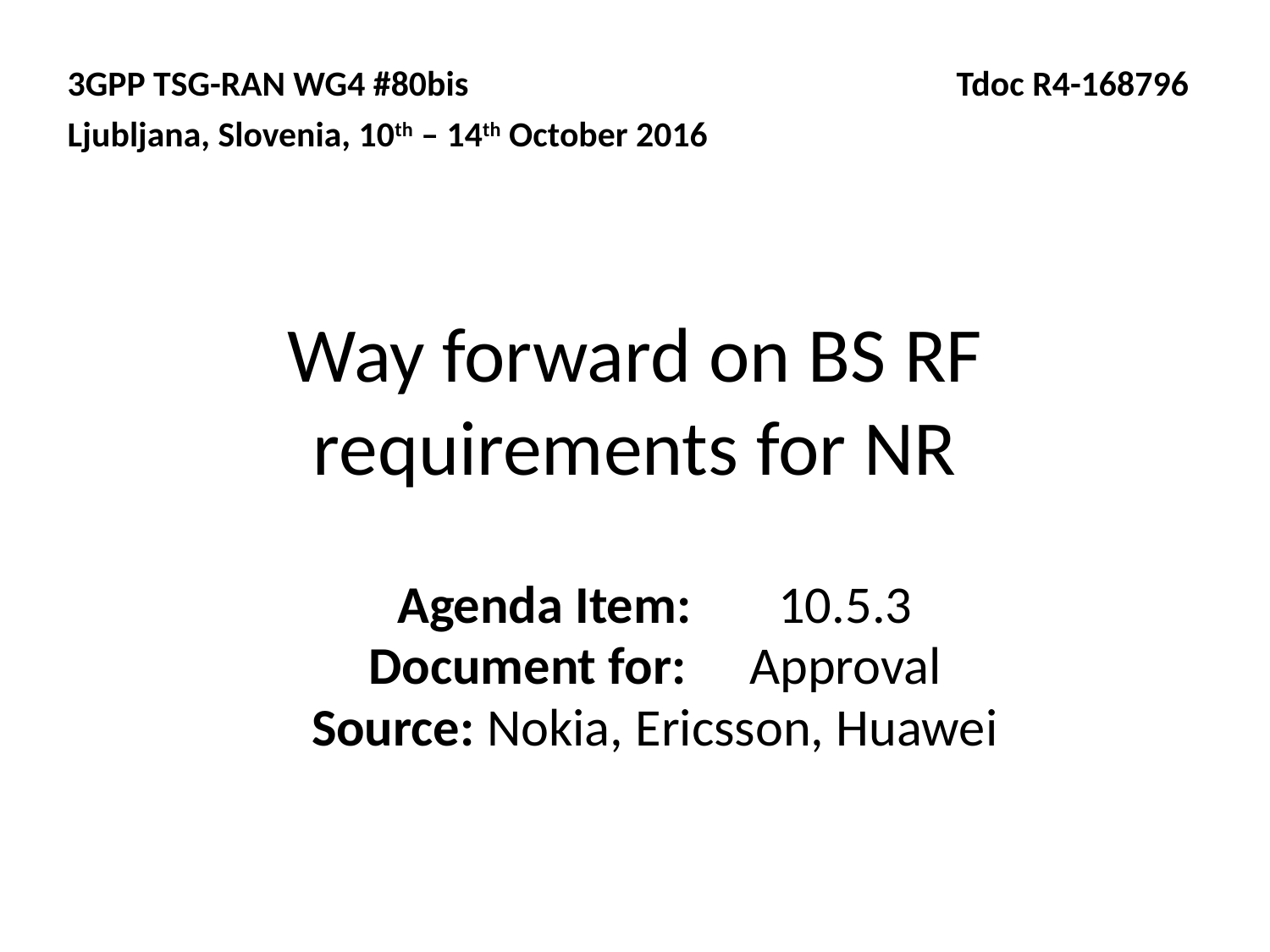

3GPP TSG-RAN WG4 #80bis				Tdoc R4-168796
Ljubljana, Slovenia, 10th – 14th October 2016
# Way forward on BS RF requirements for NR
Agenda Item:	10.5.3
Document for:	Approval
Source: Nokia, Ericsson, Huawei